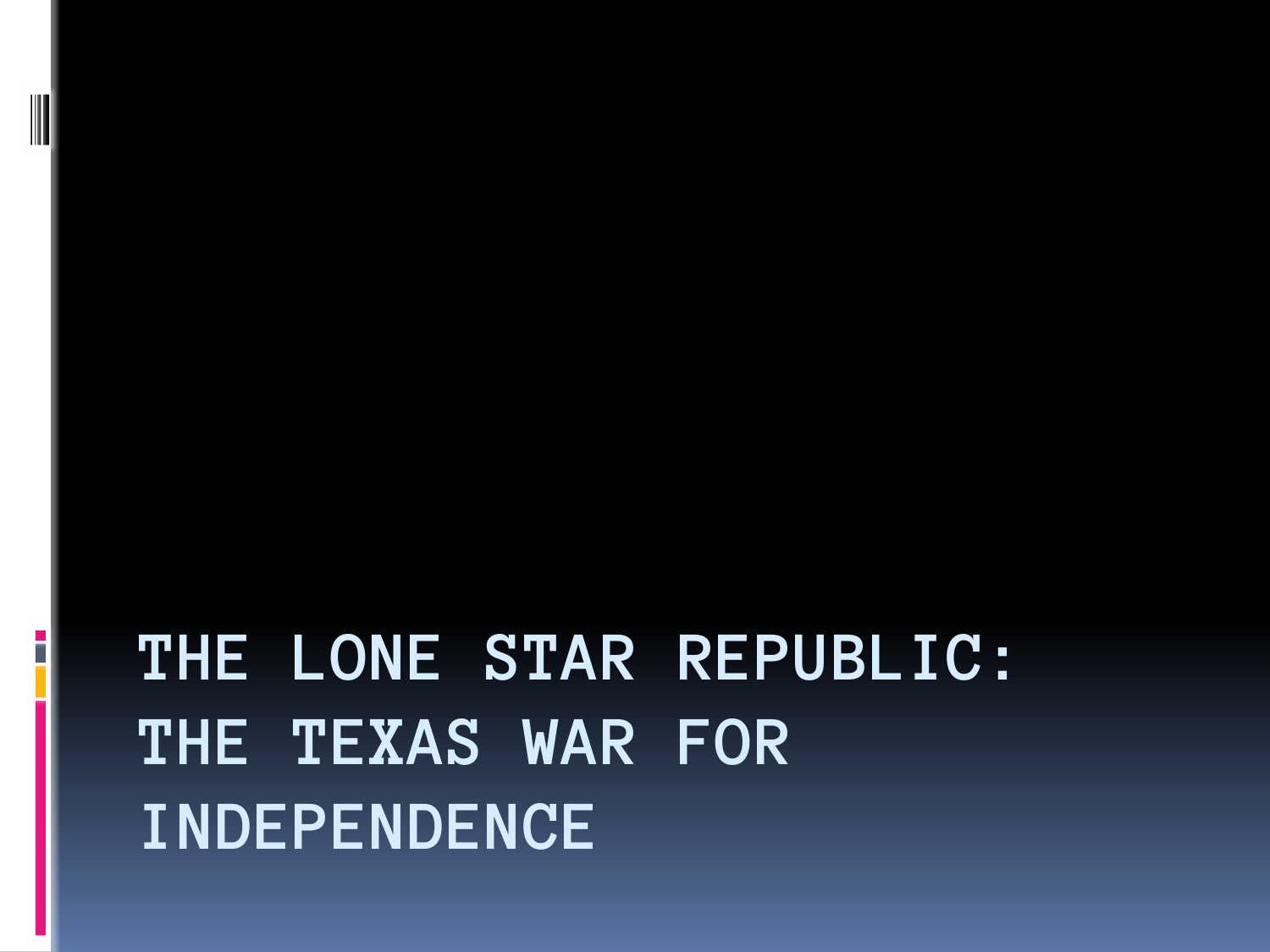

# The Lone Star Republic: The Texas War for Independence